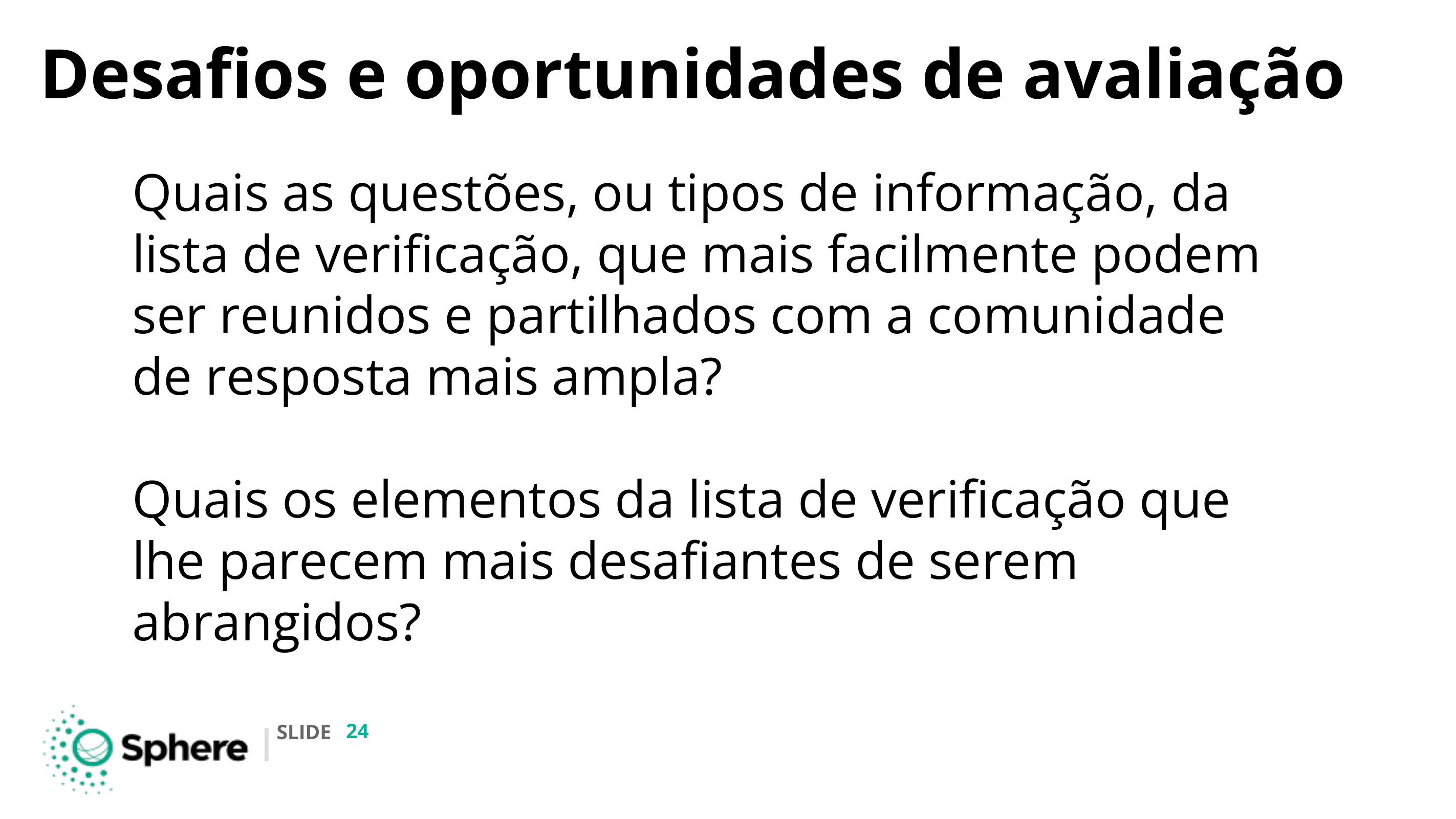

# Desafios e oportunidades de avaliação
Quais as questões, ou tipos de informação, da lista de verificação, que mais facilmente podem ser reunidos e partilhados com a comunidade de resposta mais ampla?
Quais os elementos da lista de verificação que lhe parecem mais desafiantes de serem abrangidos?
24